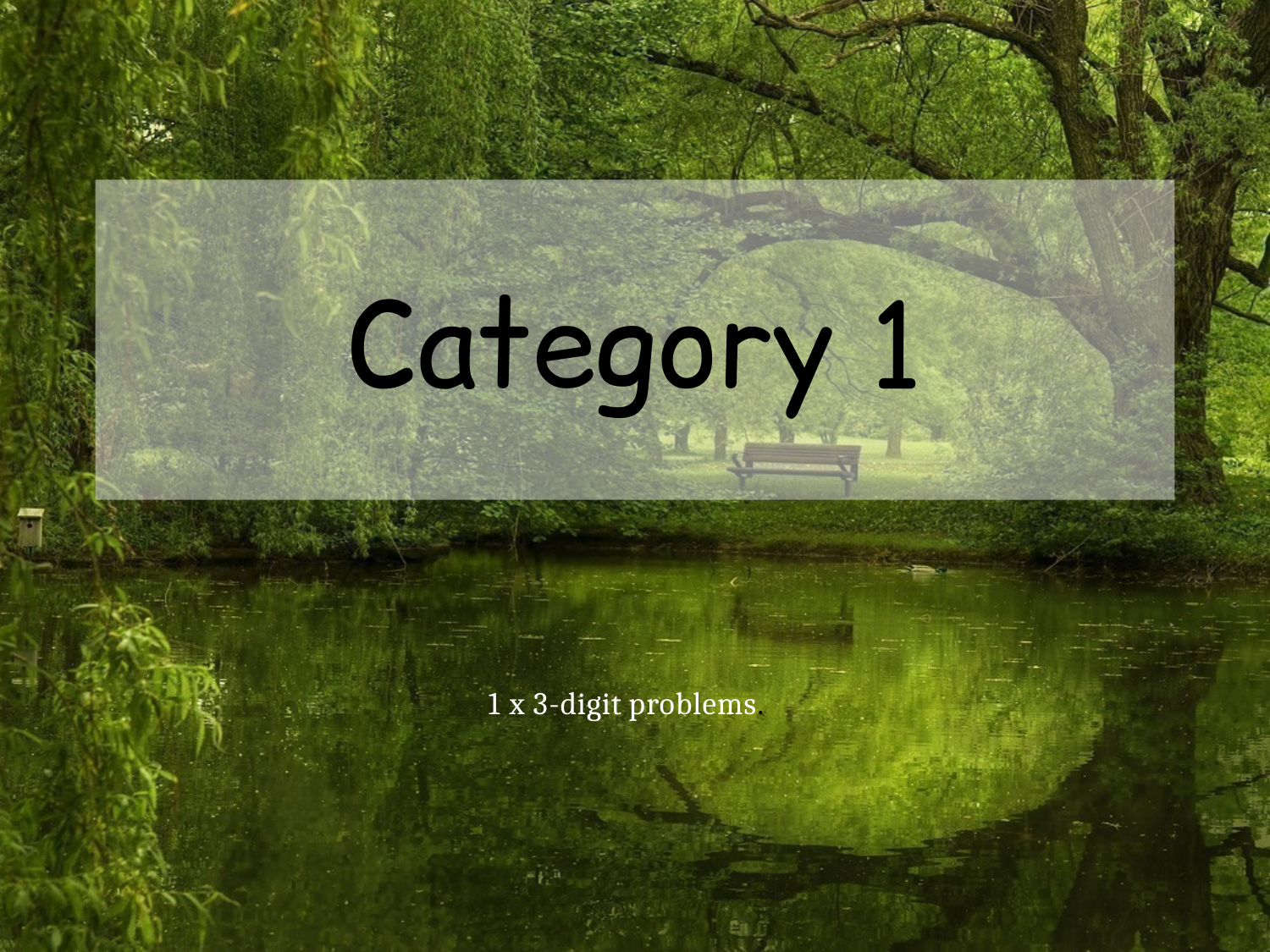

# Category 1
1 x 3-digit problems.